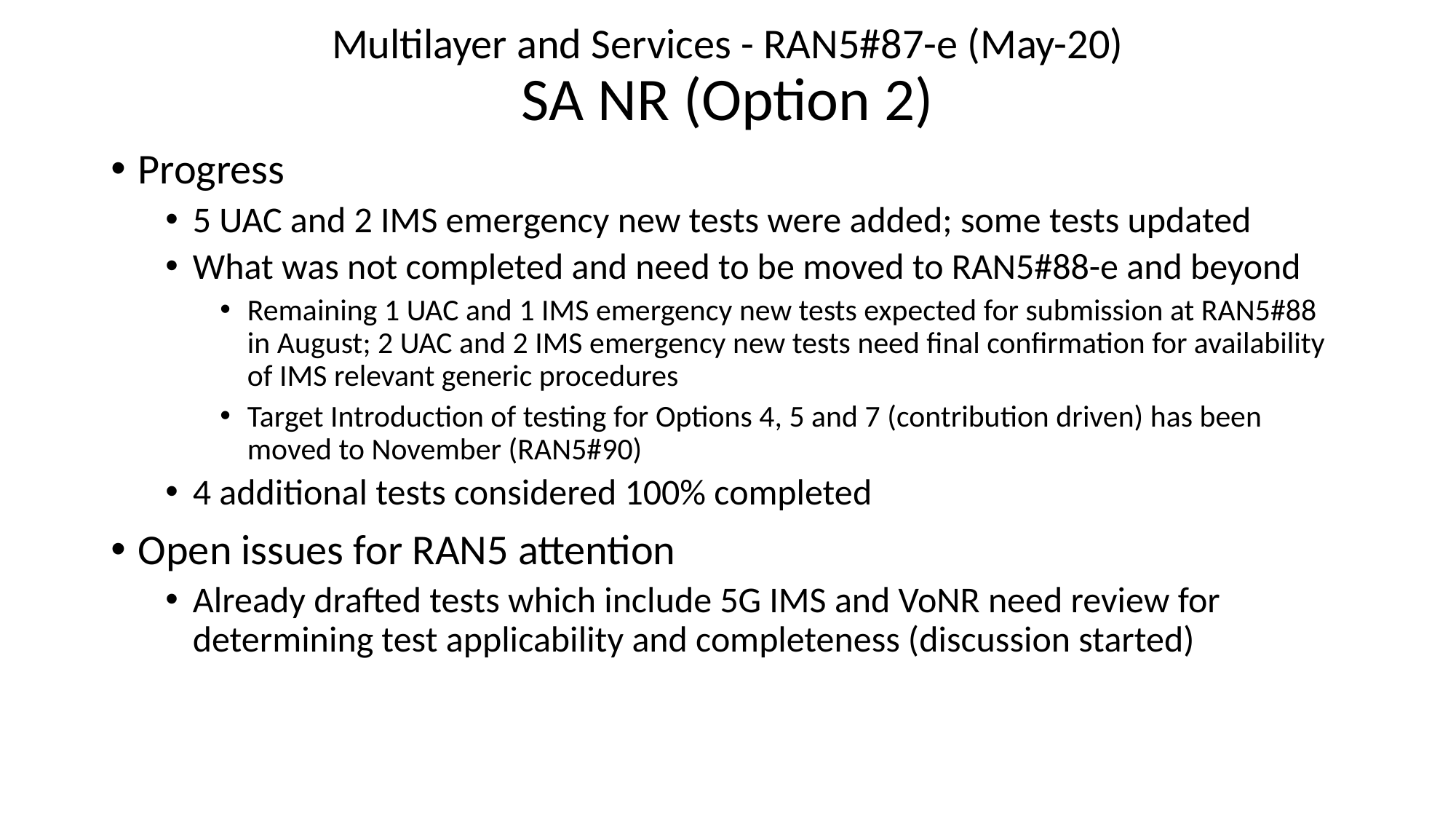

# Multilayer and Services - RAN5#87-e (May-20) SA NR (Option 2)
Progress
5 UAC and 2 IMS emergency new tests were added; some tests updated
What was not completed and need to be moved to RAN5#88-e and beyond
Remaining 1 UAC and 1 IMS emergency new tests expected for submission at RAN5#88 in August; 2 UAC and 2 IMS emergency new tests need final confirmation for availability of IMS relevant generic procedures
Target Introduction of testing for Options 4, 5 and 7 (contribution driven) has been moved to November (RAN5#90)
4 additional tests considered 100% completed
Open issues for RAN5 attention
Already drafted tests which include 5G IMS and VoNR need review for determining test applicability and completeness (discussion started)